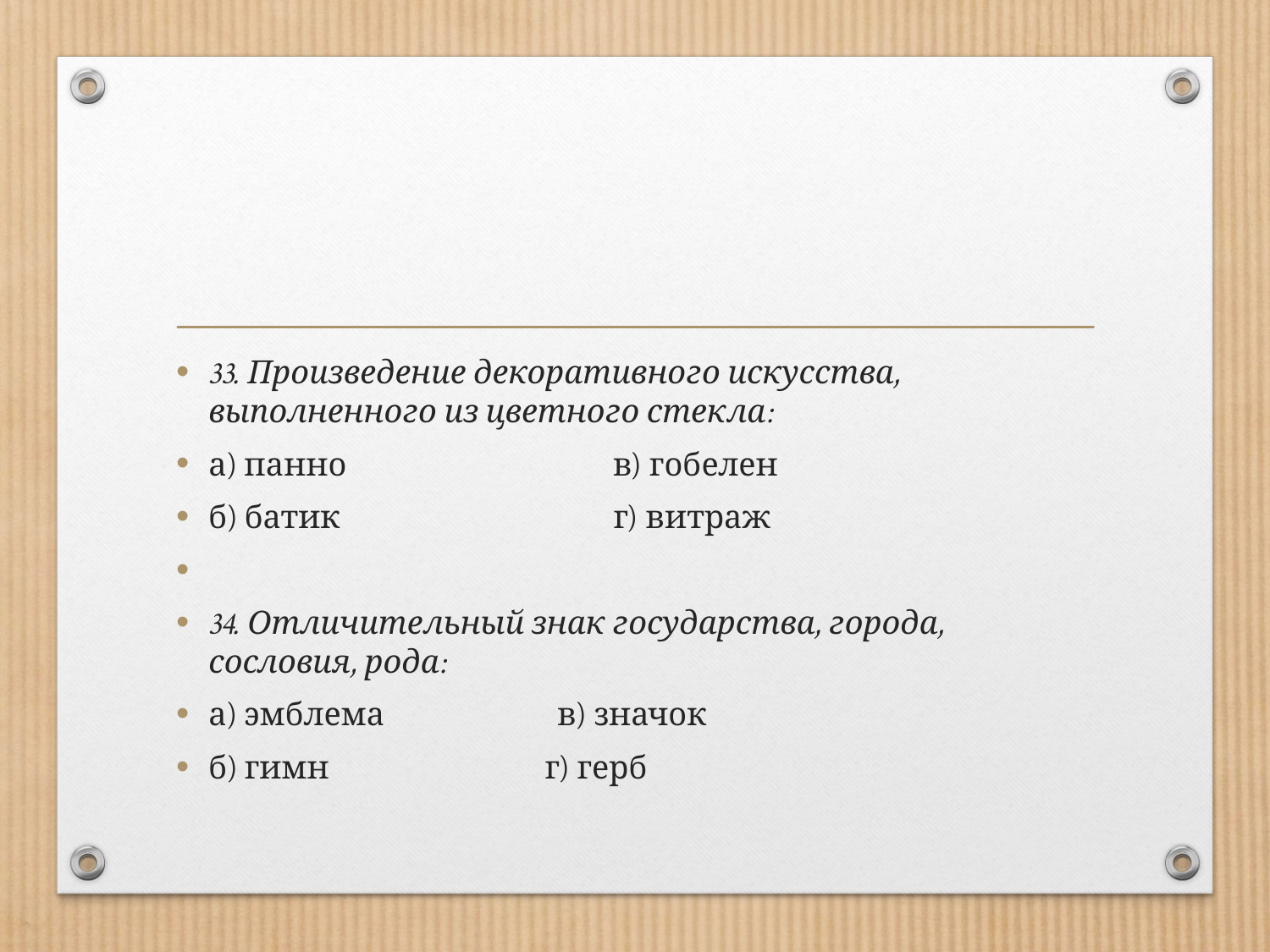

#
33. Произведение декоративного искусства, выполненного из цветного стекла:
а) панно                                     в) гобелен
б) батик                                      г) витраж

34. Отличительный знак государства, города, сословия, рода:
а) эмблема                        в) значок
б) гимн                              г) герб